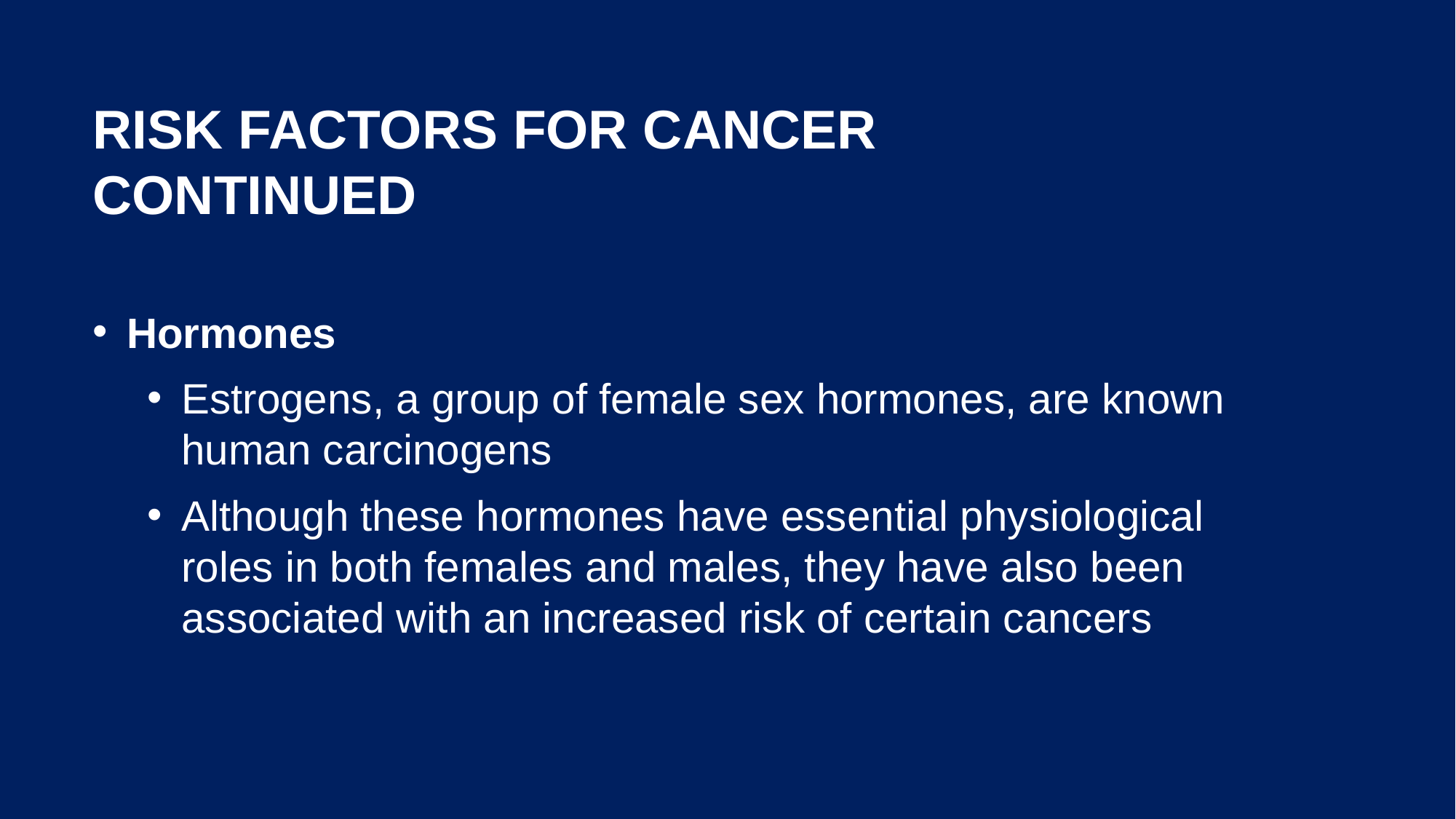

# Risk Factors for Cancer Continued
Hormones
Estrogens, a group of female sex hormones, are known human carcinogens
Although these hormones have essential physiological roles in both females and males, they have also been associated with an increased risk of certain cancers